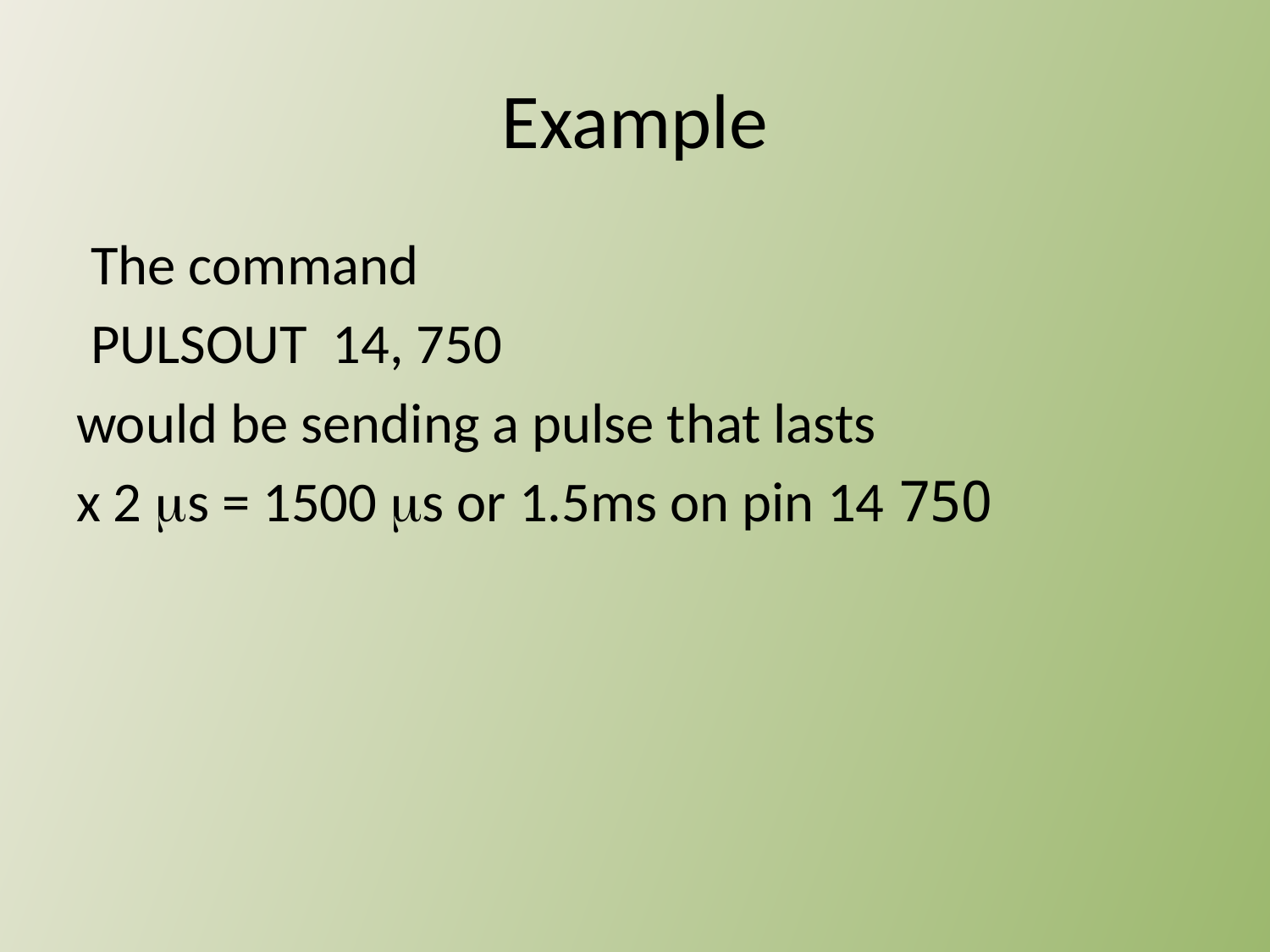

# Example
 The command
PULSOUT  14, 750
would be sending a pulse that lasts
750 x 2 μs = 1500 μs or 1.5ms on pin 14